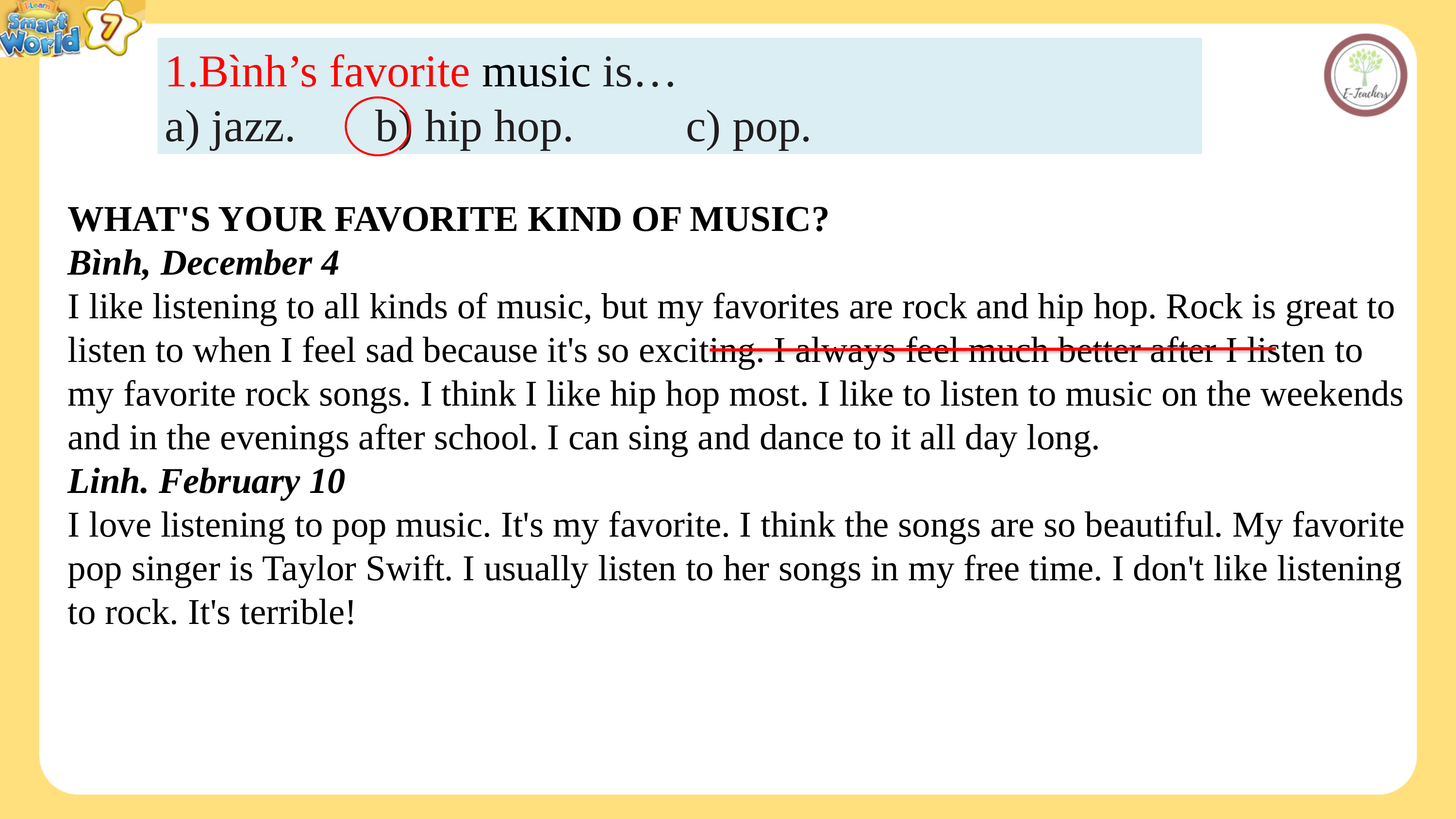

1.Bình’s favorite music is…
a) jazz.       b) hip hop.    	 c) pop.

WHAT'S YOUR FAVORITE KIND OF MUSIC?
Bình, December 4
I like listening to all kinds of music, but my favorites are rock and hip hop. Rock is great to listen to when I feel sad because it's so exciting. I always feel much better after I listen to my favorite rock songs. I think I like hip hop most. I like to listen to music on the weekends and in the evenings after school. I can sing and dance to it all day long.
Linh. February 10
I love listening to pop music. It's my favorite. I think the songs are so beautiful. My favorite pop singer is Taylor Swift. I usually listen to her songs in my free time. I don't like listening to rock. It's terrible!